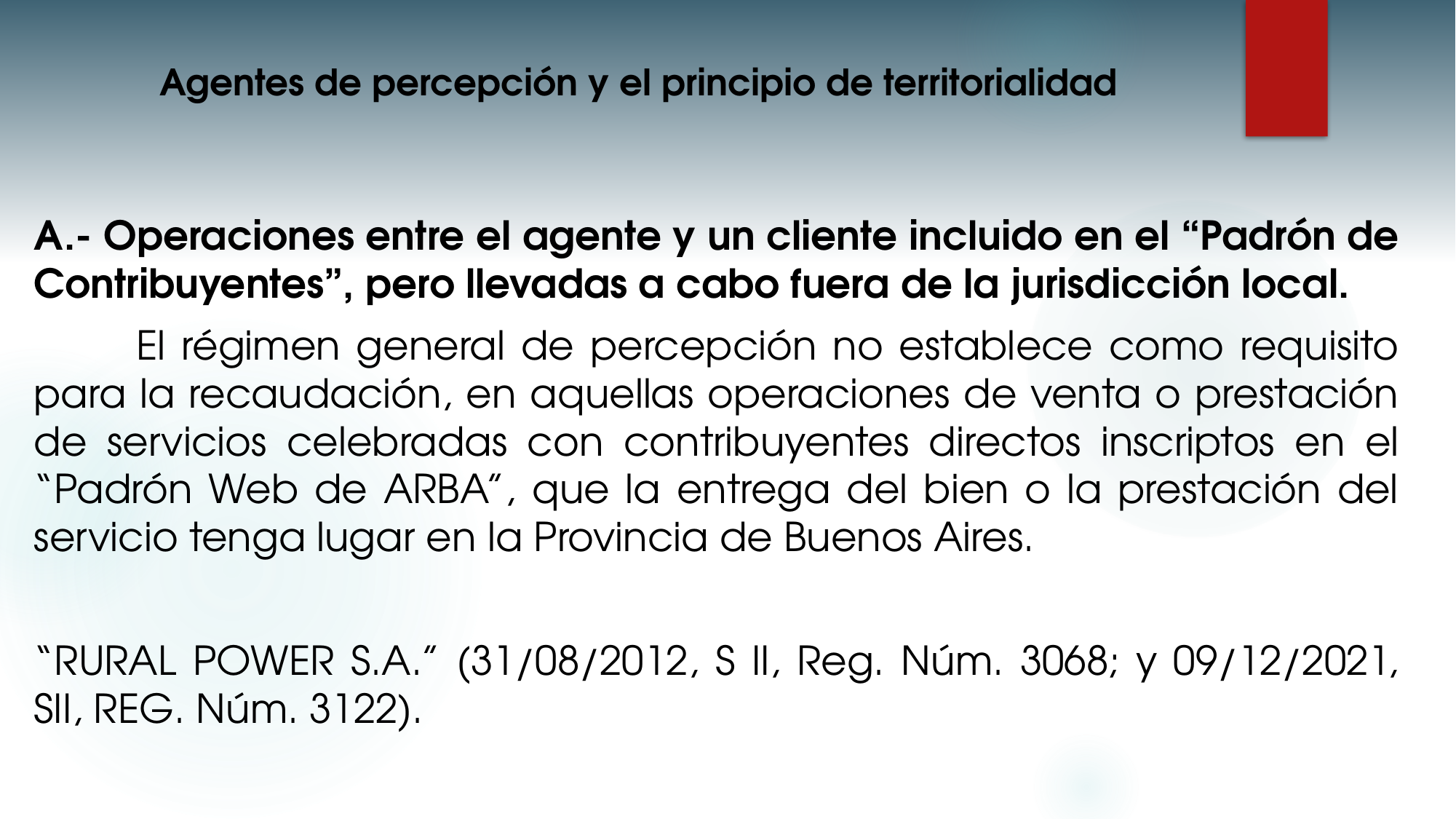

# Agentes de percepción y el principio de territorialidad
A.- Operaciones entre el agente y un cliente incluido en el “Padrón de Contribuyentes”, pero llevadas a cabo fuera de la jurisdicción local.
	El régimen general de percepción no establece como requisito para la recaudación, en aquellas operaciones de venta o prestación de servicios celebradas con contribuyentes directos inscriptos en el “Padrón Web de ARBA”, que la entrega del bien o la prestación del servicio tenga lugar en la Provincia de Buenos Aires.

“RURAL POWER S.A.” (31/08/2012, S II, Reg. Núm. 3068; y 09/12/2021, SII, REG. Núm. 3122).